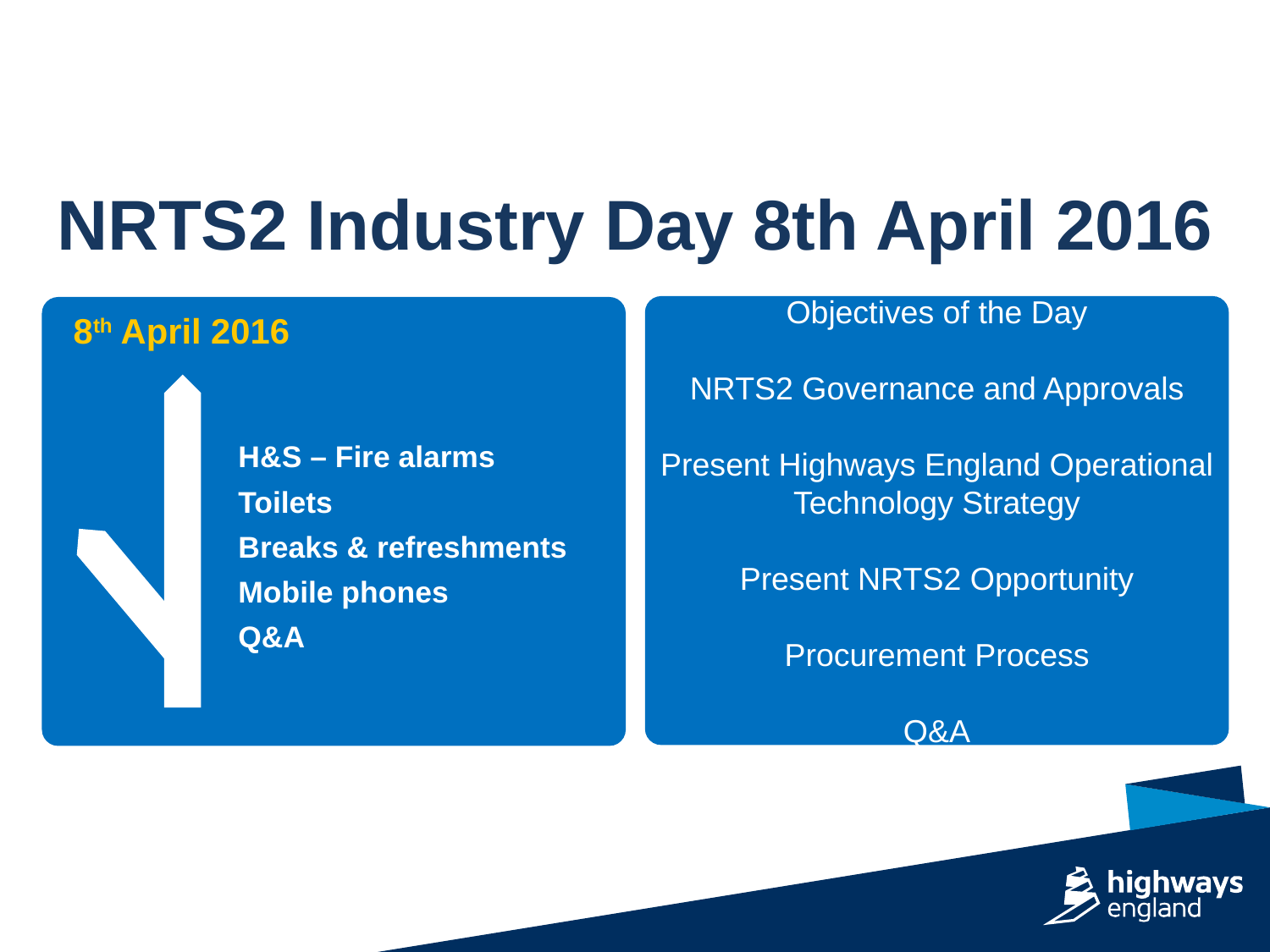

NRTS2 Industry Day 8th April 2016
Objectives of the Day

NRTS2 Governance and Approvals

Present Highways England Operational Technology Strategy

Present NRTS2 Opportunity

Procurement Process

Q&A

8th April 2016
H&S – Fire alarms
Toilets
Breaks & refreshments
Mobile phones
Q&A